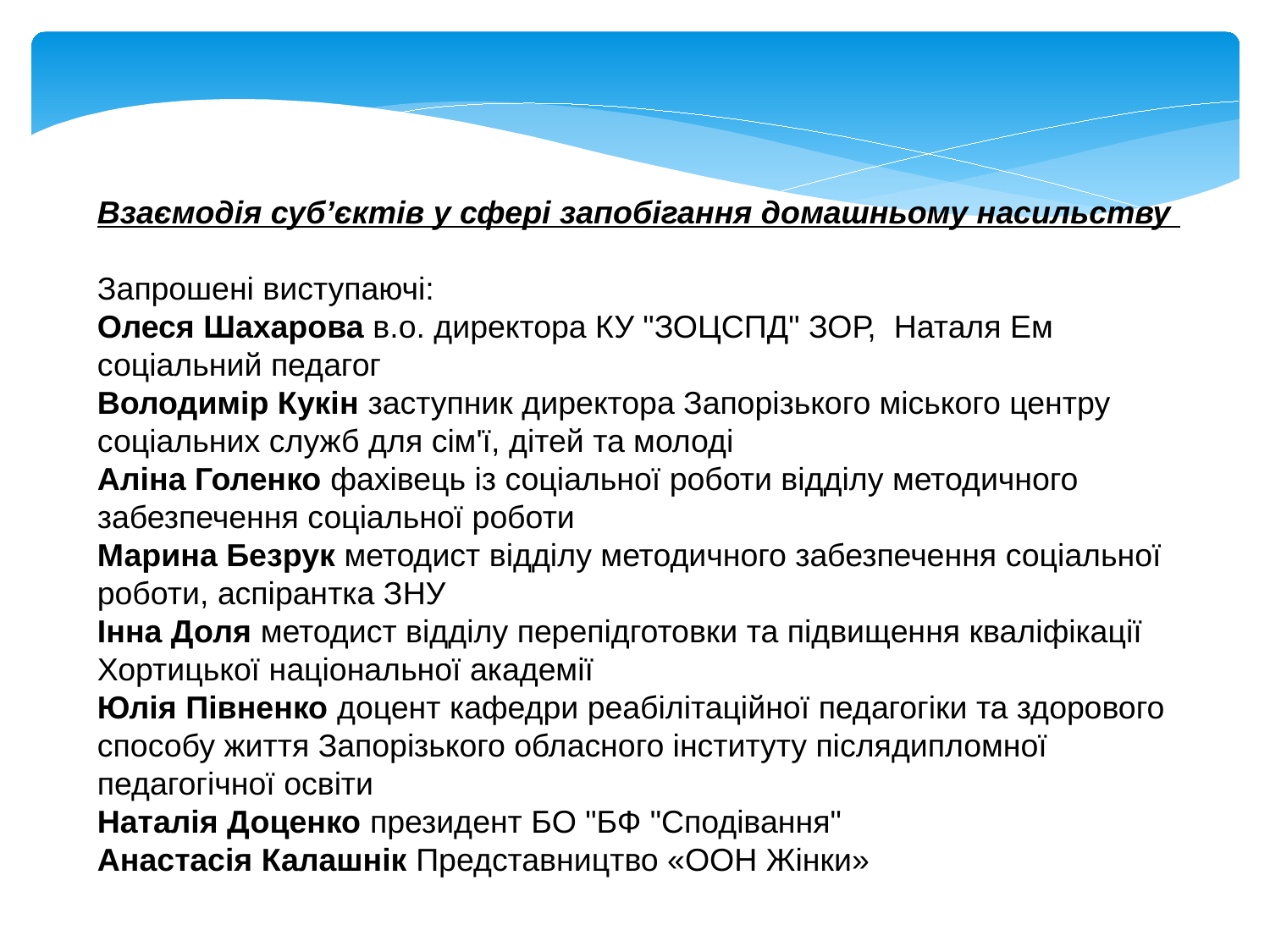

Взаємодія суб’єктів у сфері запобігання домашньому насильству

Запрошені виступаючі:
Олеся Шахарова в.о. директора КУ "ЗОЦСПД" ЗОР,  Наталя Ем соціальний педагог
Володимір Кукін заступник директора Запорізького міського центру соціальних служб для сім'ї, дітей та молоді
Аліна Голенко фахівець із соціальної роботи відділу методичного забезпечення соціальної роботи
Марина Безрук методист відділу методичного забезпечення соціальної роботи, аспірантка ЗНУ
Інна Доля методист відділу перепідготовки та підвищення кваліфікації Хортицької національної академії
Юлія Півненко доцент кафедри реабілітаційної педагогіки та здорового способу життя Запорізького обласного інституту післядипломної педагогічної освіти
Наталія Доценко президент БО "БФ "Сподівання"
Анастасія Калашнік Представництво «ООН Жінки»